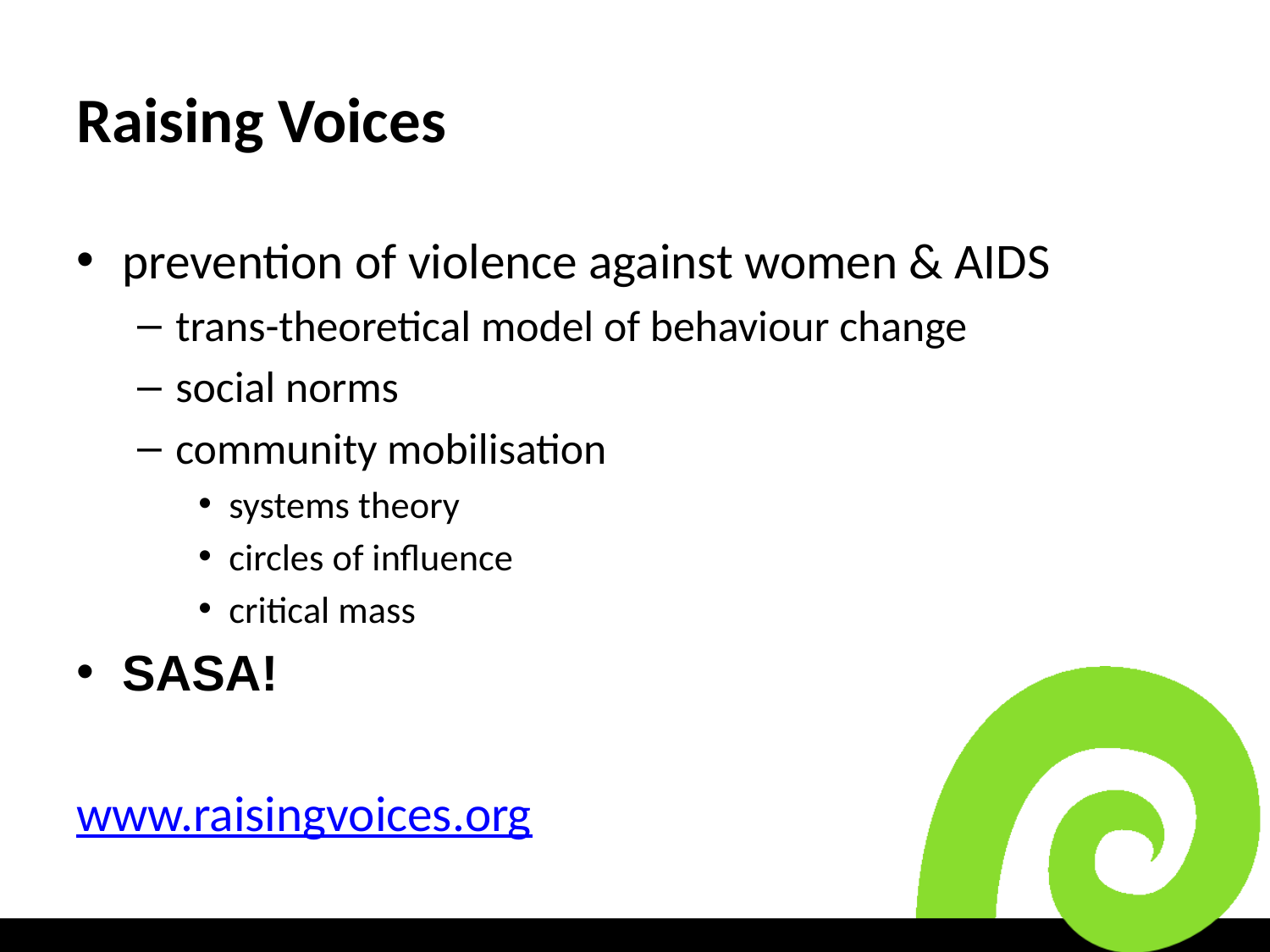

# Raising Voices
prevention of violence against women & AIDS
trans-theoretical model of behaviour change
social norms
community mobilisation
systems theory
circles of influence
critical mass
SASA!

www.raisingvoices.org